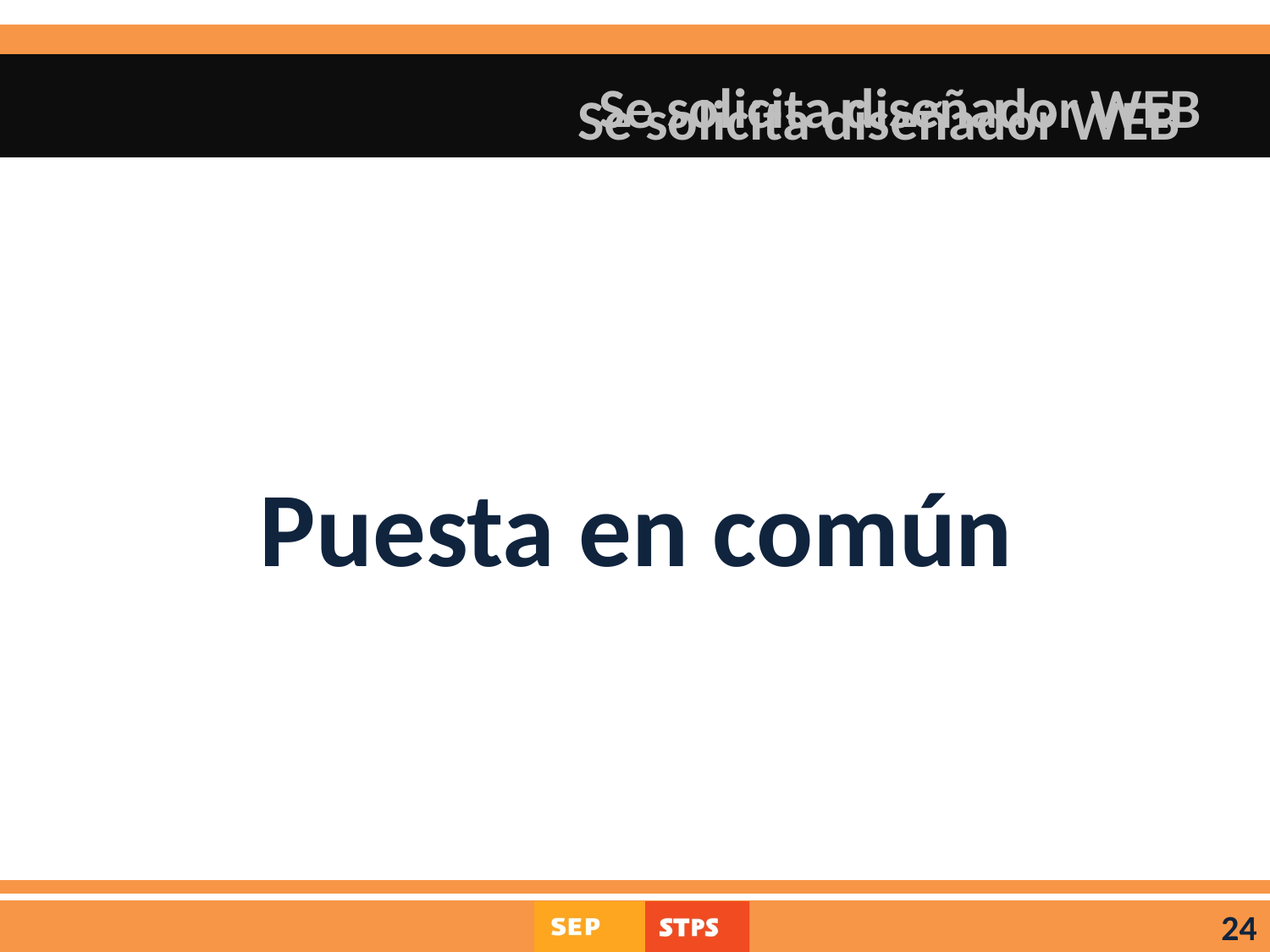

Se solicita diseñador WEB
# Se solicita diseñador WEB
Puesta en común

24